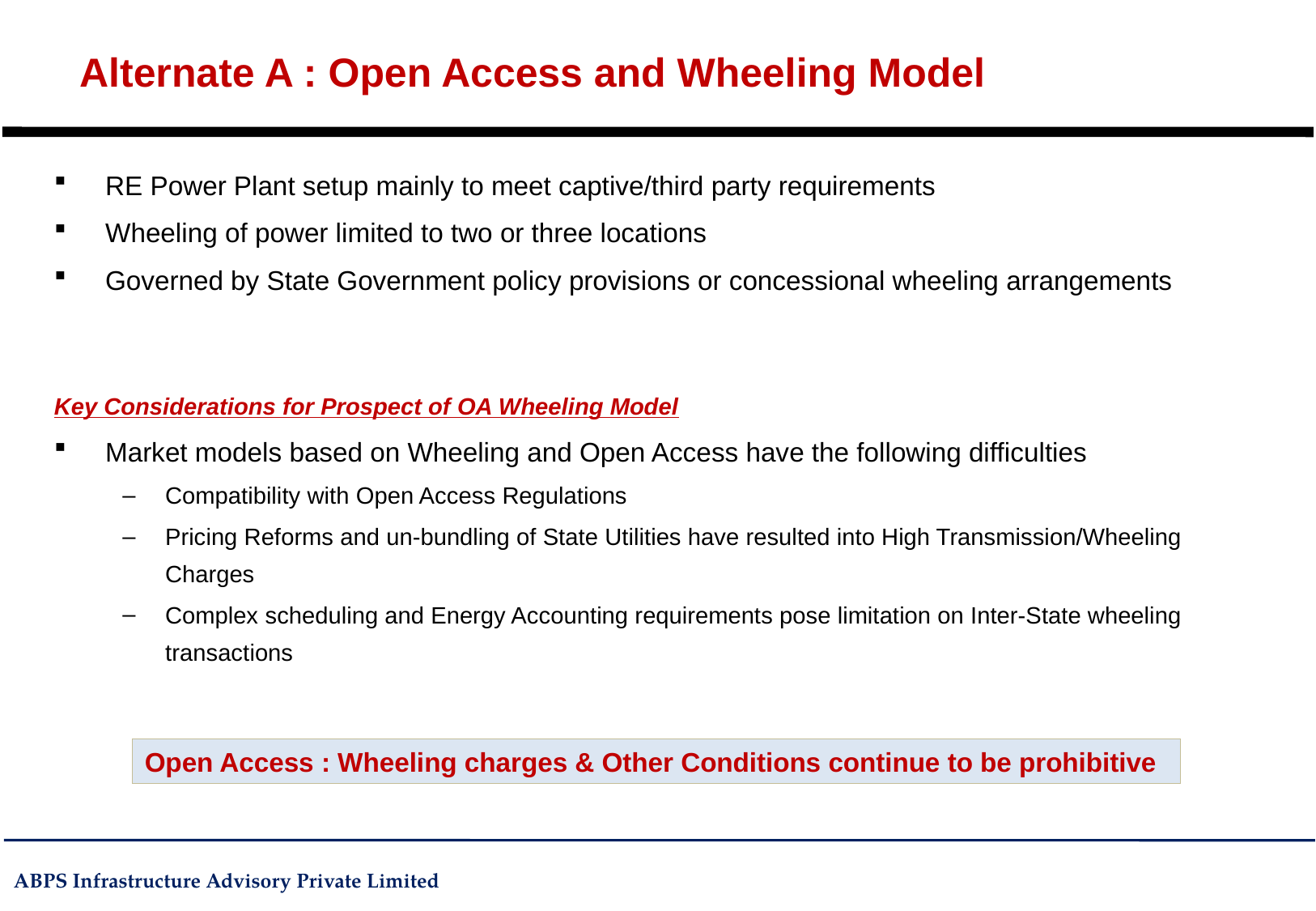

# Alternate A : Open Access and Wheeling Model
RE Power Plant setup mainly to meet captive/third party requirements
Wheeling of power limited to two or three locations
Governed by State Government policy provisions or concessional wheeling arrangements

Key Considerations for Prospect of OA Wheeling Model
Market models based on Wheeling and Open Access have the following difficulties
Compatibility with Open Access Regulations
Pricing Reforms and un-bundling of State Utilities have resulted into High Transmission/Wheeling Charges
Complex scheduling and Energy Accounting requirements pose limitation on Inter-State wheeling transactions

Open Access : Wheeling charges & Other Conditions continue to be prohibitive